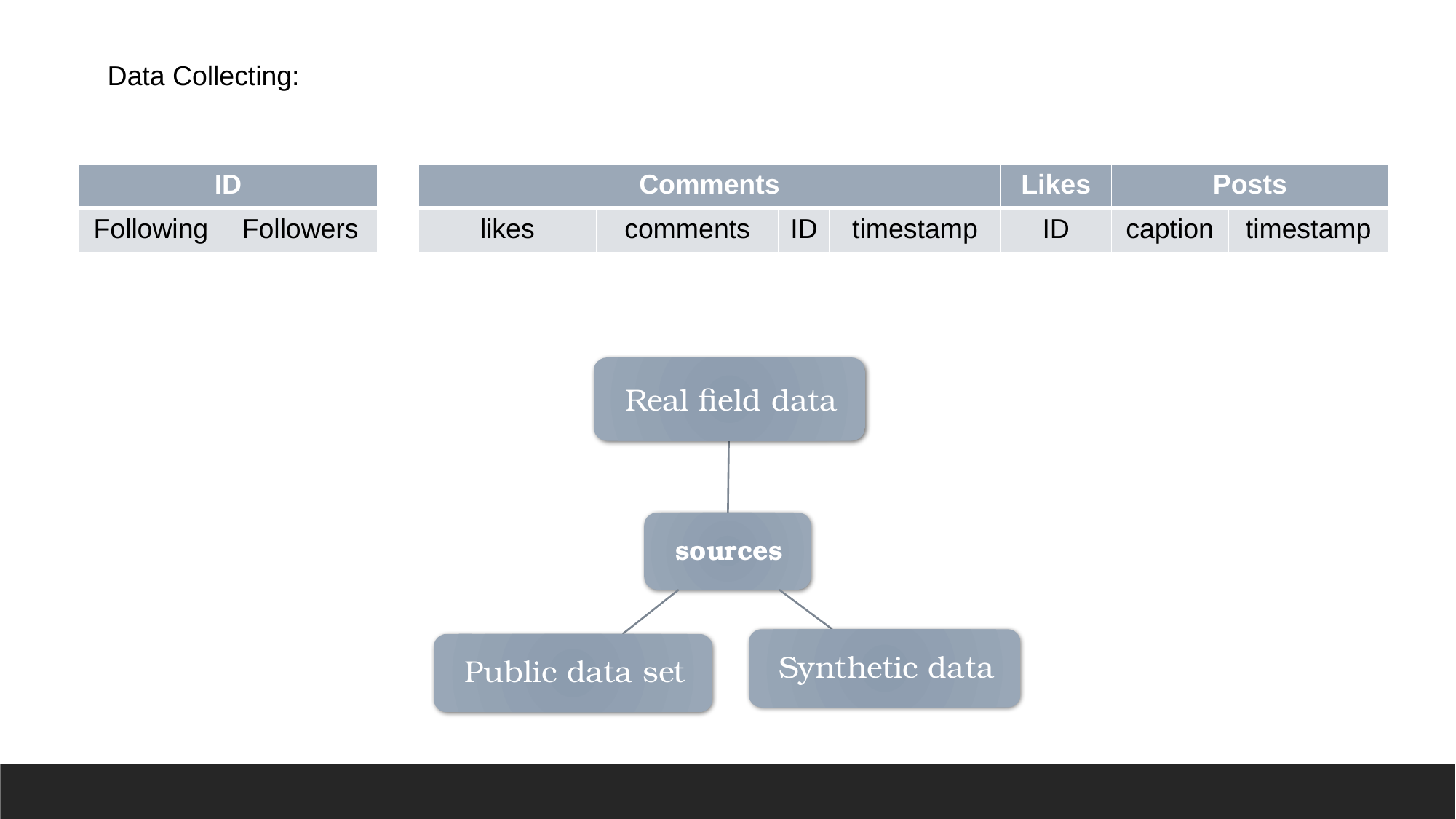

Data Collecting:
| ID |  |
| --- | --- |
| Following | Followers |
| Comments |  |  |  | Likes | Posts |  |
| --- | --- | --- | --- | --- | --- | --- |
| likes | comments | ID | timestamp | ID | caption | timestamp |
sources
Real field data
Synthetic data
Public data set